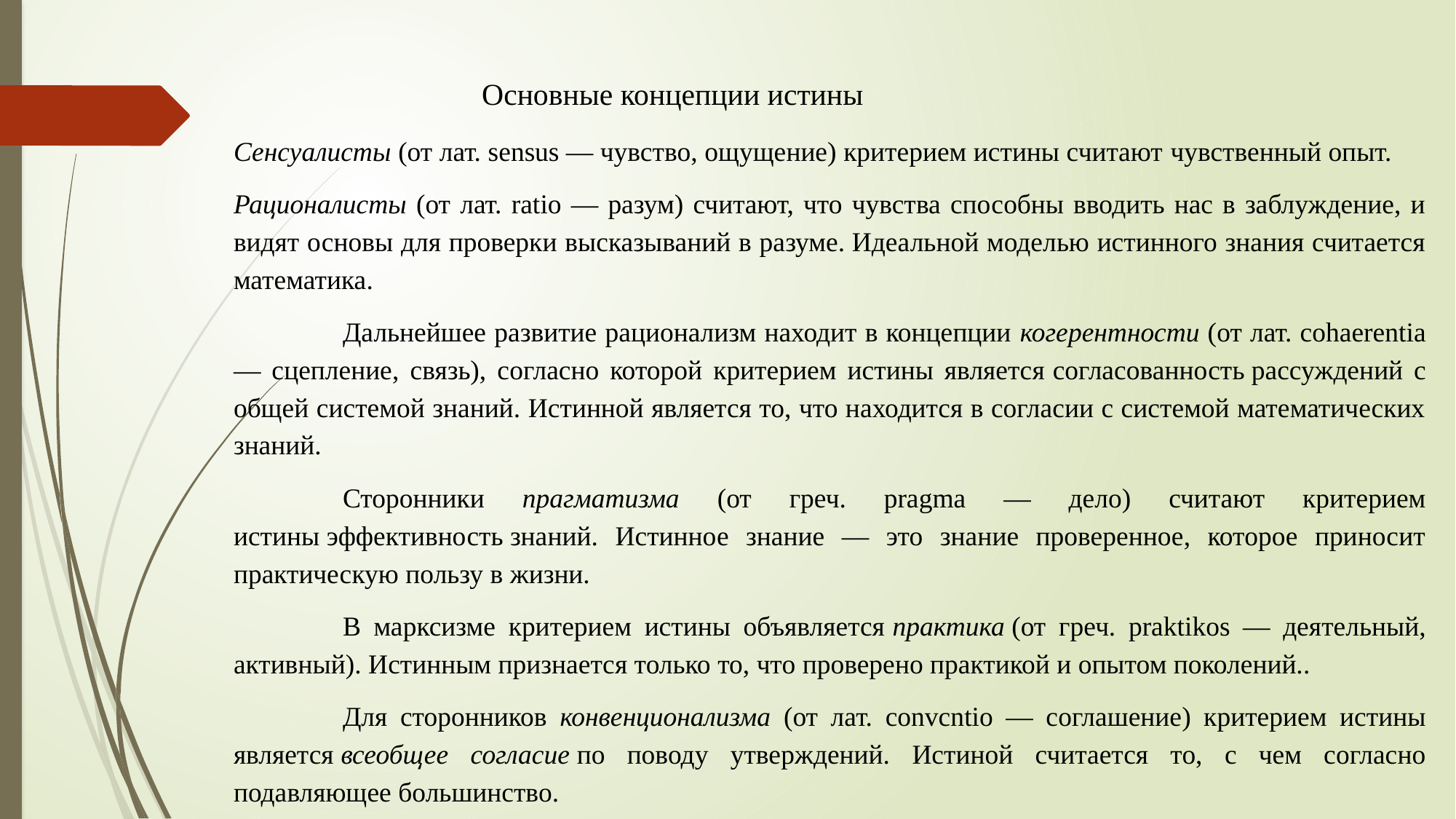

Основные концепции истины
Сенсуалисты (от лат. sensus — чувство, ощущение) критерием истины считают чувственный опыт.
Рационалисты (от лат. ratio — разум) считают, что чувства способны вводить нас в заблуждение, и видят основы для проверки высказываний в разуме. Идеальной моделью истинного знания считается математика.
	Дальнейшее развитие рационализм находит в концепции когерентности (от лат. cohaerentia — сцепление, связь), согласно которой критерием истины является согласованность рассуждений с общей системой знаний. Истинной является то, что находится в согласии с системой математических знаний.
	Сторонники прагматизма (от греч. pragma — дело) считают критерием истины эффективность знаний. Истинное знание — это знание проверенное, которое приносит практическую пользу в жизни.
	В марксизме критерием истины объявляется практика (от греч. praktikos — деятельный, активный). Истинным признается только то, что проверено практикой и опытом поколений..
	Для сторонников конвенционализма (от лат. convcntio — соглашение) критерием истины является всеобщее согласие по поводу утверждений. Истиной считается то, с чем согласно подавляющее большинство.